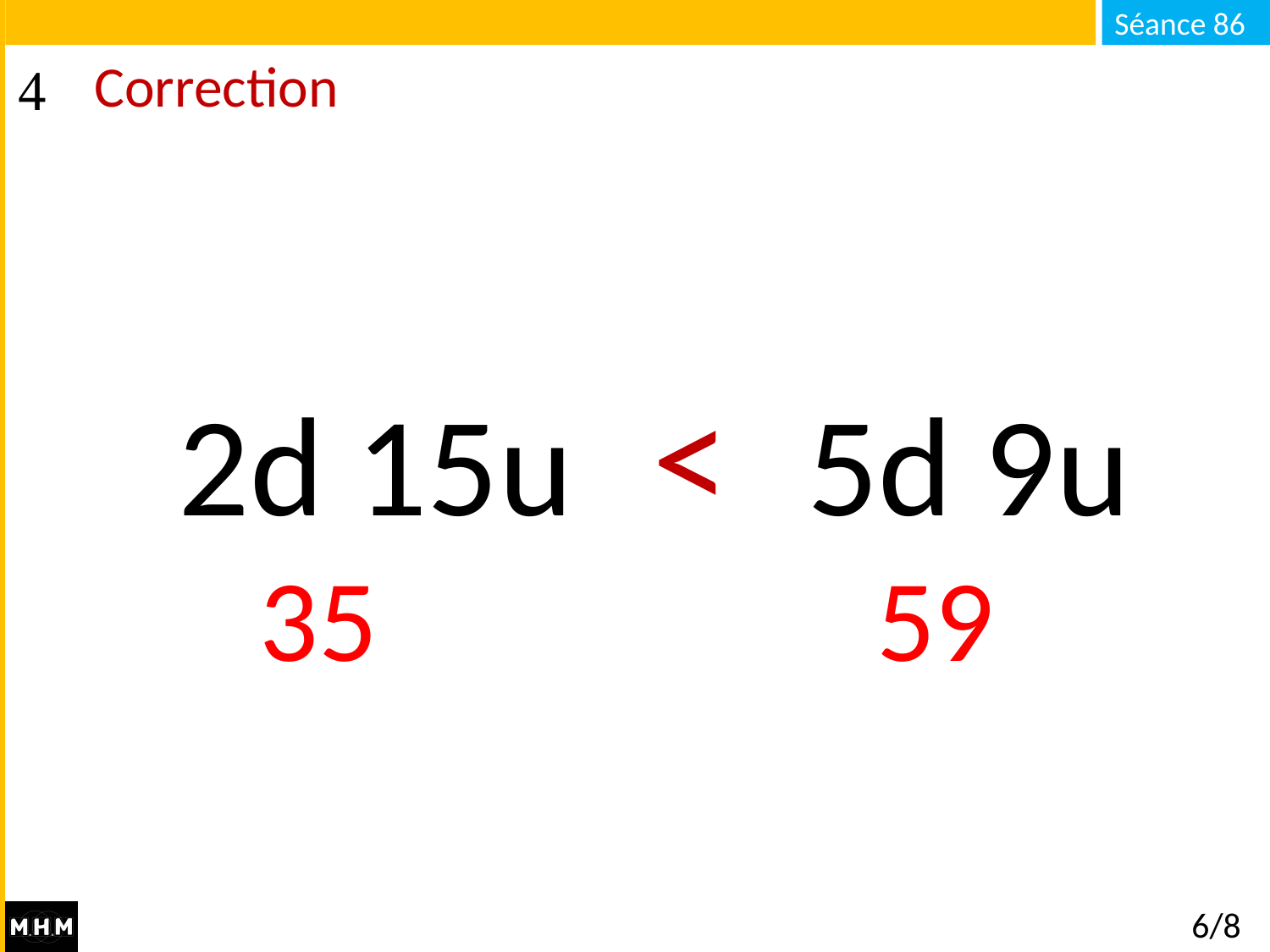

# Correction
<
2d 15u . . . 5d 9u
 35                   59
6/8